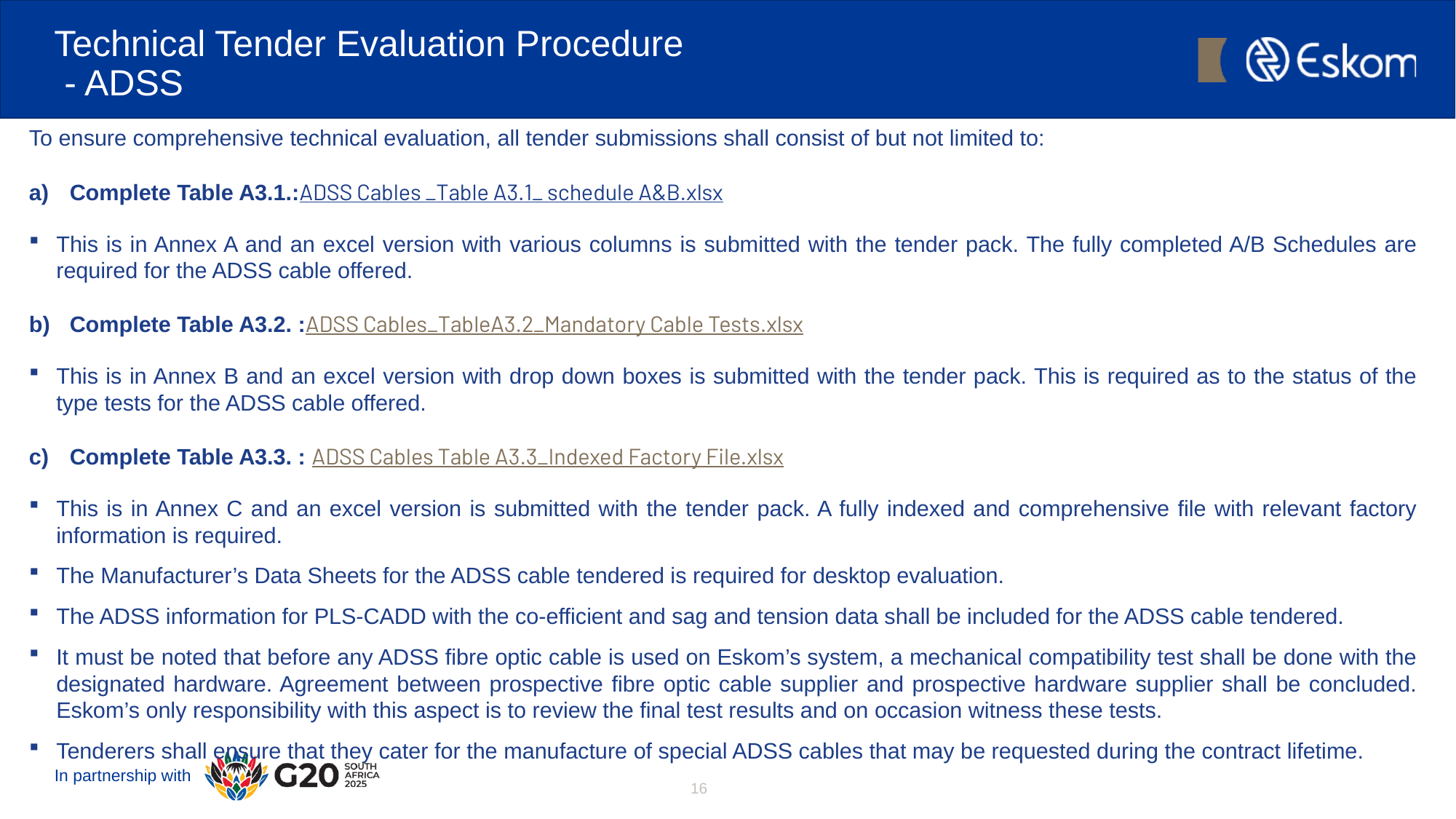

# Technical Tender Evaluation Procedure - ADSS
To ensure comprehensive technical evaluation, all tender submissions shall consist of but not limited to:
Complete Table A3.1.:ADSS Cables _Table A3.1_ schedule A&B.xlsx
This is in Annex A and an excel version with various columns is submitted with the tender pack. The fully completed A/B Schedules are required for the ADSS cable offered.
Complete Table A3.2. :ADSS Cables_TableA3.2_Mandatory Cable Tests.xlsx
This is in Annex B and an excel version with drop down boxes is submitted with the tender pack. This is required as to the status of the type tests for the ADSS cable offered.
Complete Table A3.3. : ADSS Cables Table A3.3_Indexed Factory File.xlsx
This is in Annex C and an excel version is submitted with the tender pack. A fully indexed and comprehensive file with relevant factory information is required.
The Manufacturer’s Data Sheets for the ADSS cable tendered is required for desktop evaluation.
The ADSS information for PLS-CADD with the co-efficient and sag and tension data shall be included for the ADSS cable tendered.
It must be noted that before any ADSS fibre optic cable is used on Eskom’s system, a mechanical compatibility test shall be done with the designated hardware. Agreement between prospective fibre optic cable supplier and prospective hardware supplier shall be concluded. Eskom’s only responsibility with this aspect is to review the final test results and on occasion witness these tests.
Tenderers shall ensure that they cater for the manufacture of special ADSS cables that may be requested during the contract lifetime.

16